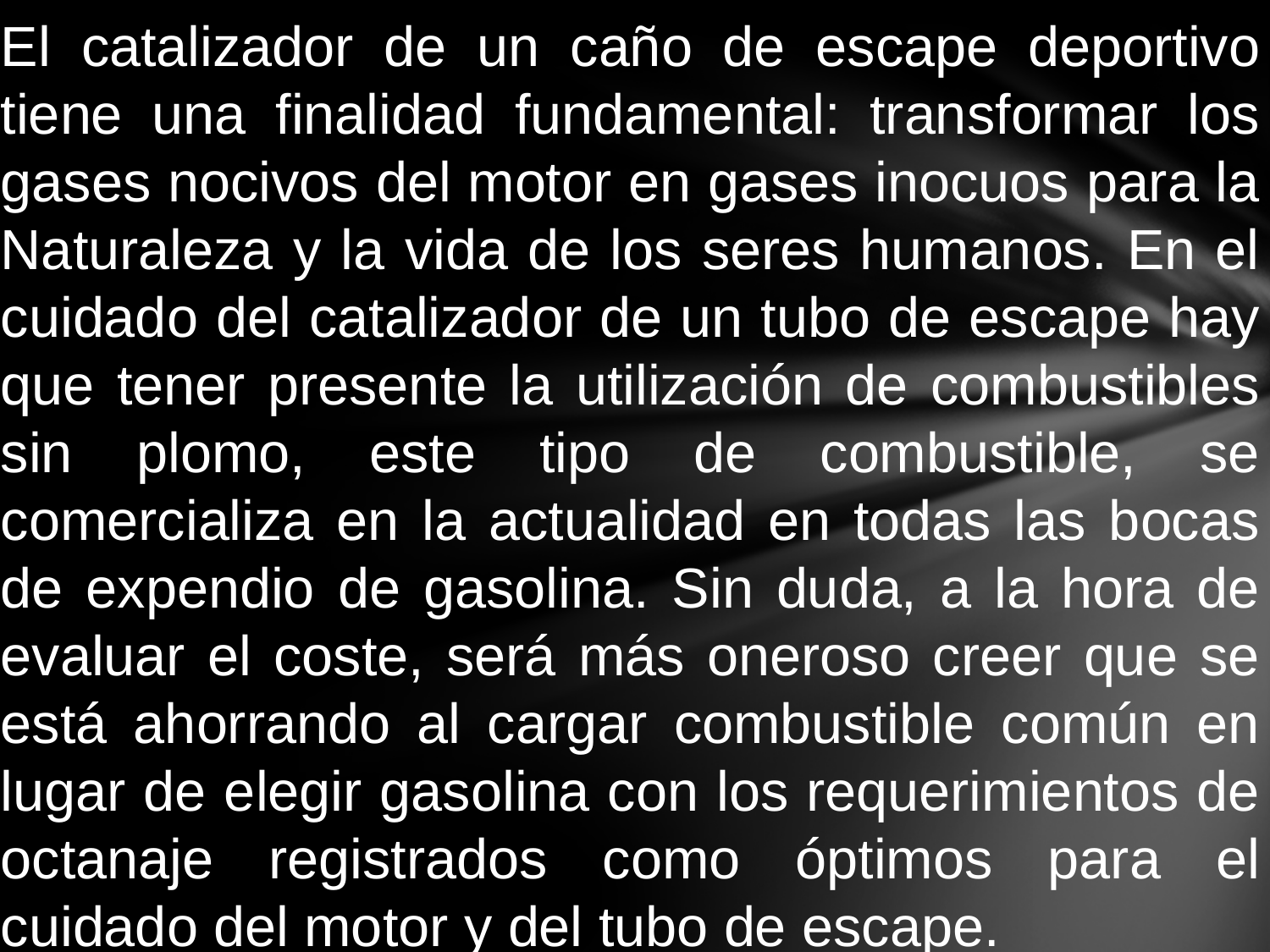

El catalizador de un caño de escape deportivo tiene una finalidad fundamental: transformar los gases nocivos del motor en gases inocuos para la Naturaleza y la vida de los seres humanos. En el cuidado del catalizador de un tubo de escape hay que tener presente la utilización de combustibles sin plomo, este tipo de combustible, se comercializa en la actualidad en todas las bocas de expendio de gasolina. Sin duda, a la hora de evaluar el coste, será más oneroso creer que se está ahorrando al cargar combustible común en lugar de elegir gasolina con los requerimientos de octanaje registrados como óptimos para el cuidado del motor y del tubo de escape.